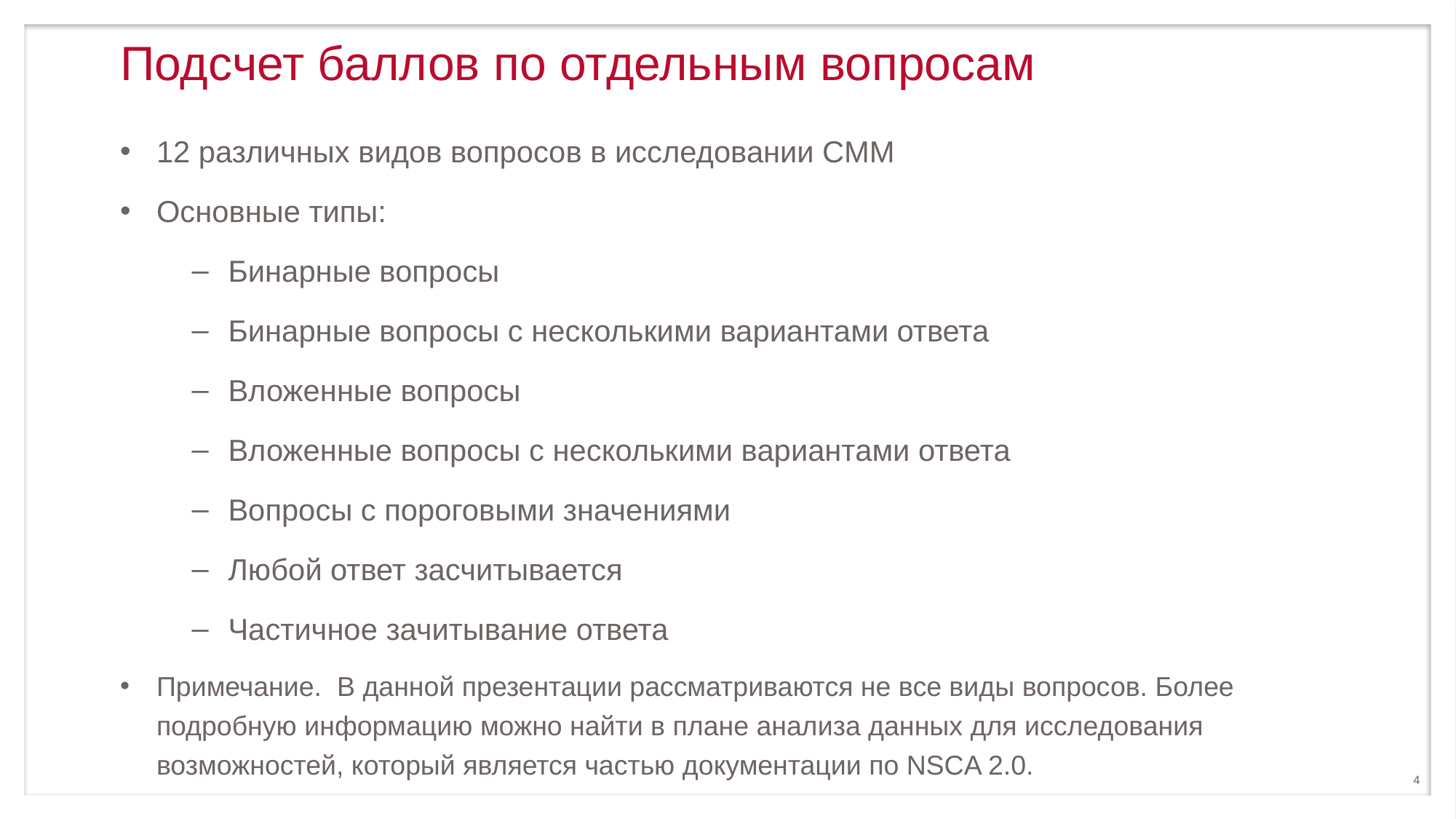

# Подсчет баллов по отдельным вопросам
12 различных видов вопросов в исследовании СММ
Основные типы:
Бинарные вопросы
Бинарные вопросы с несколькими вариантами ответа
Вложенные вопросы
Вложенные вопросы с несколькими вариантами ответа
Вопросы с пороговыми значениями
Любой ответ засчитывается
Частичное зачитывание ответа
Примечание.  В данной презентации рассматриваются не все виды вопросов. Более подробную информацию можно найти в плане анализа данных для исследования возможностей, который является частью документации по NSCA 2.0.
4